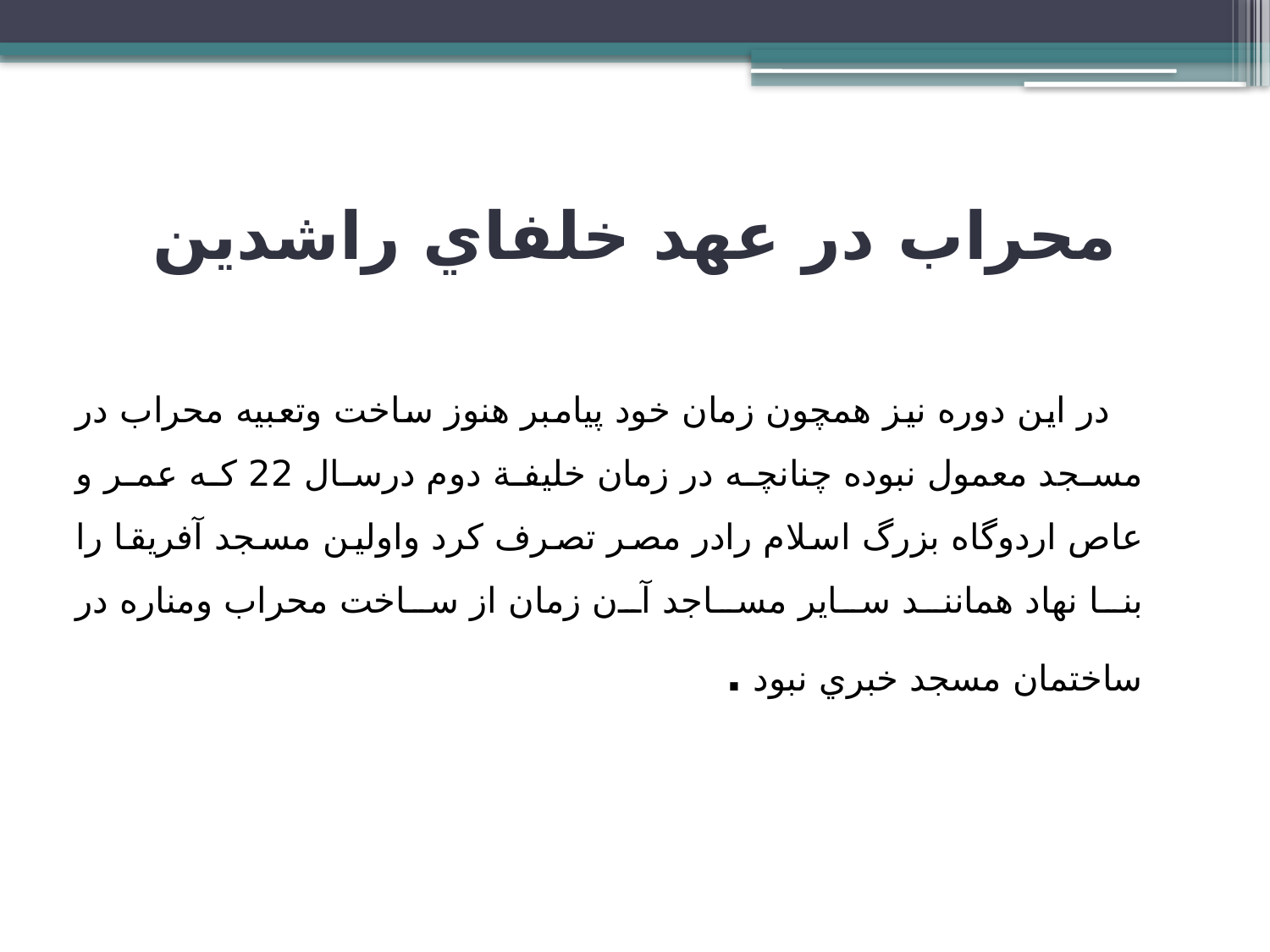

# محراب در عهد خلفاي راشدين

     در اين دوره نيز همچون زمان خود پيامبر هنوز ساخت وتعبيه محراب در مسجد معمول نبوده چنانچه در زمان خليفة دوم درسال 22 كه عمر و عاص اردوگاه بزرگ اسلام رادر مصر تصرف كرد واولين مسجد آفريقا را بنا نهاد همانند ساير مساجد آن زمان از ساخت محراب ومناره در ساختمان مسجد خبري نبود .